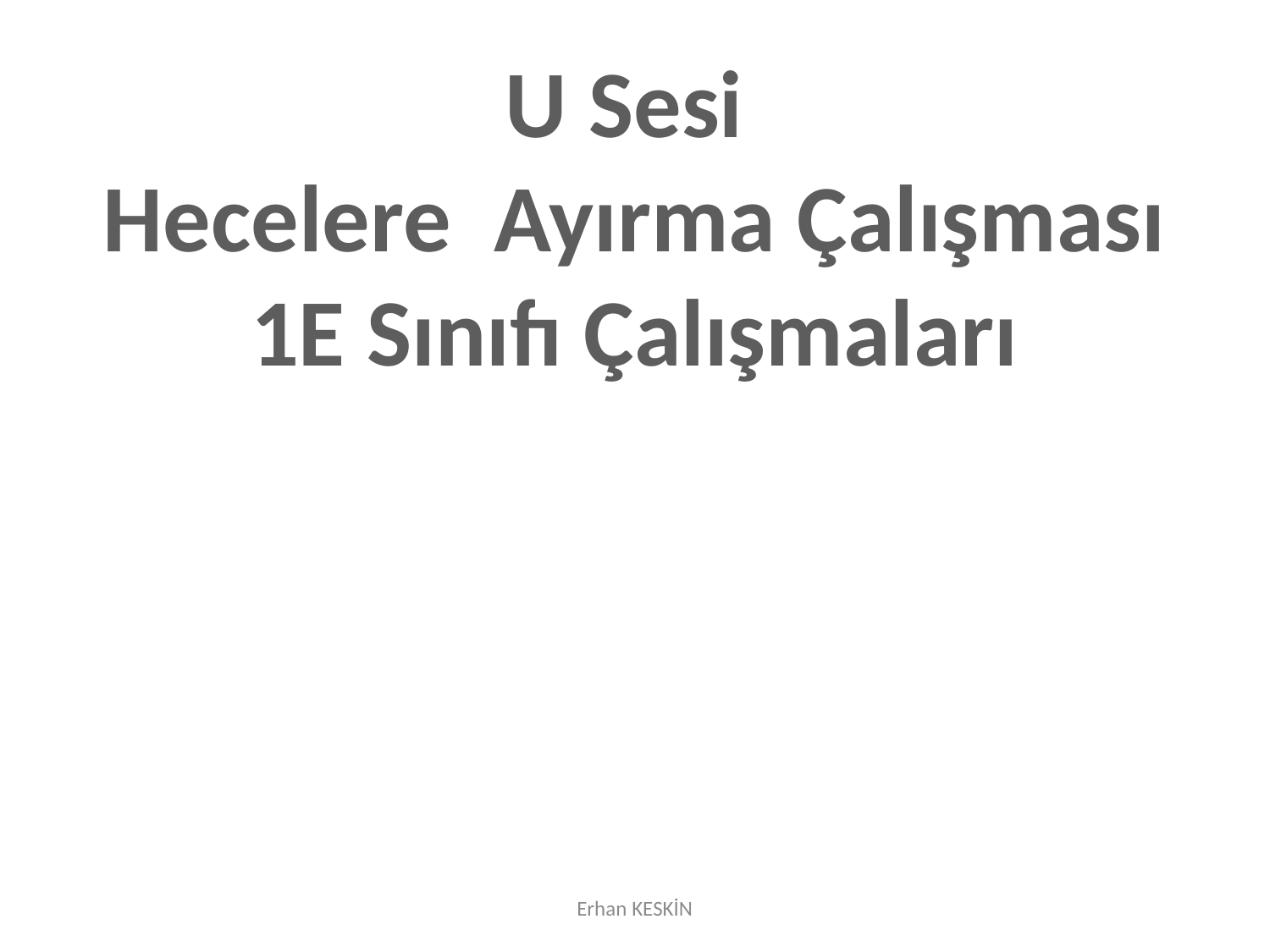

U Sesi
Hecelere  Ayırma Çalışması
1E Sınıfı Çalışmaları

Erhan KESKİN